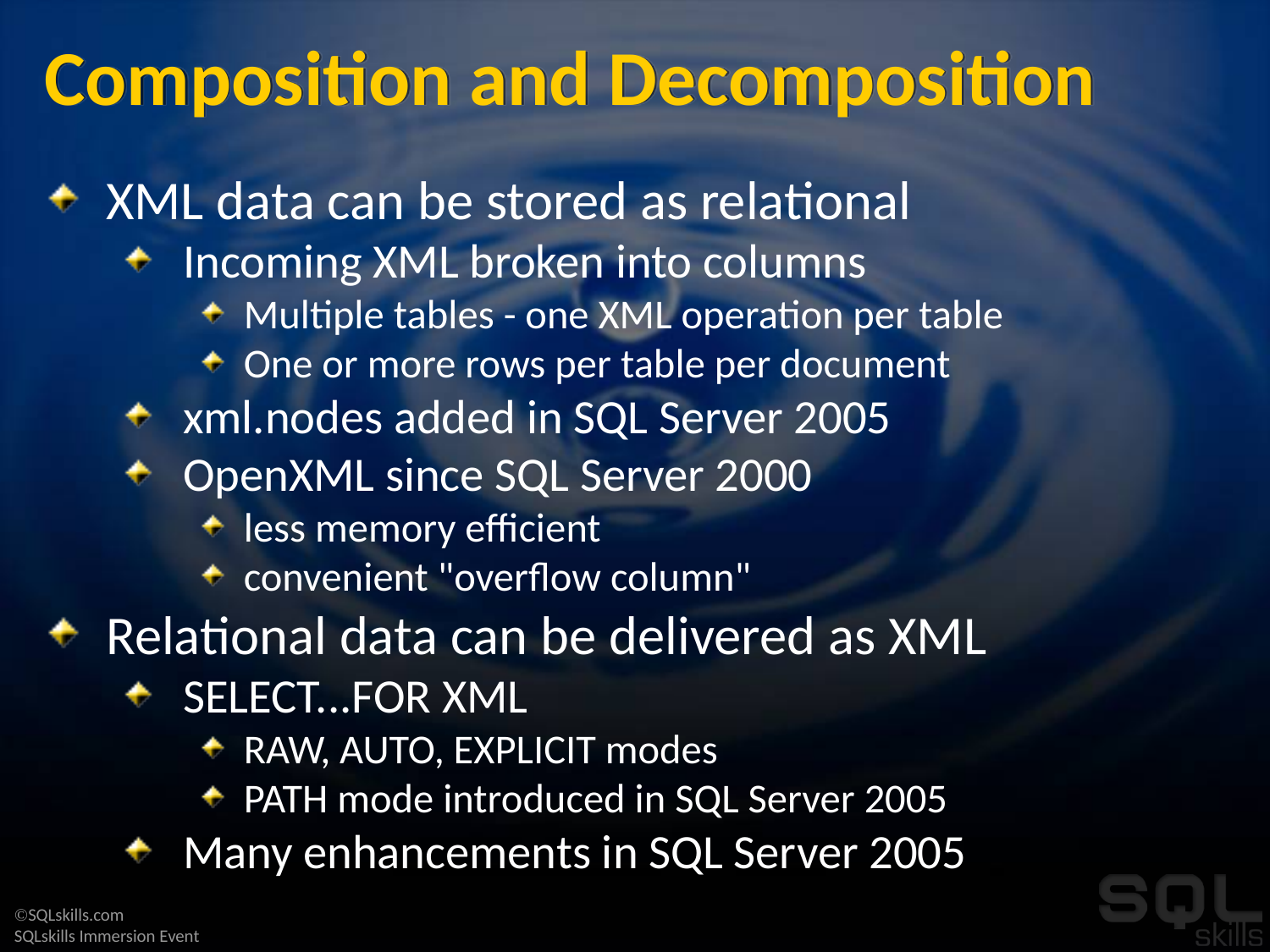

# Composition and Decomposition
XML data can be stored as relational
Incoming XML broken into columns
Multiple tables - one XML operation per table
One or more rows per table per document
xml.nodes added in SQL Server 2005
OpenXML since SQL Server 2000
less memory efficient
convenient "overflow column"
Relational data can be delivered as XML
SELECT...FOR XML
RAW, AUTO, EXPLICIT modes
PATH mode introduced in SQL Server 2005
Many enhancements in SQL Server 2005